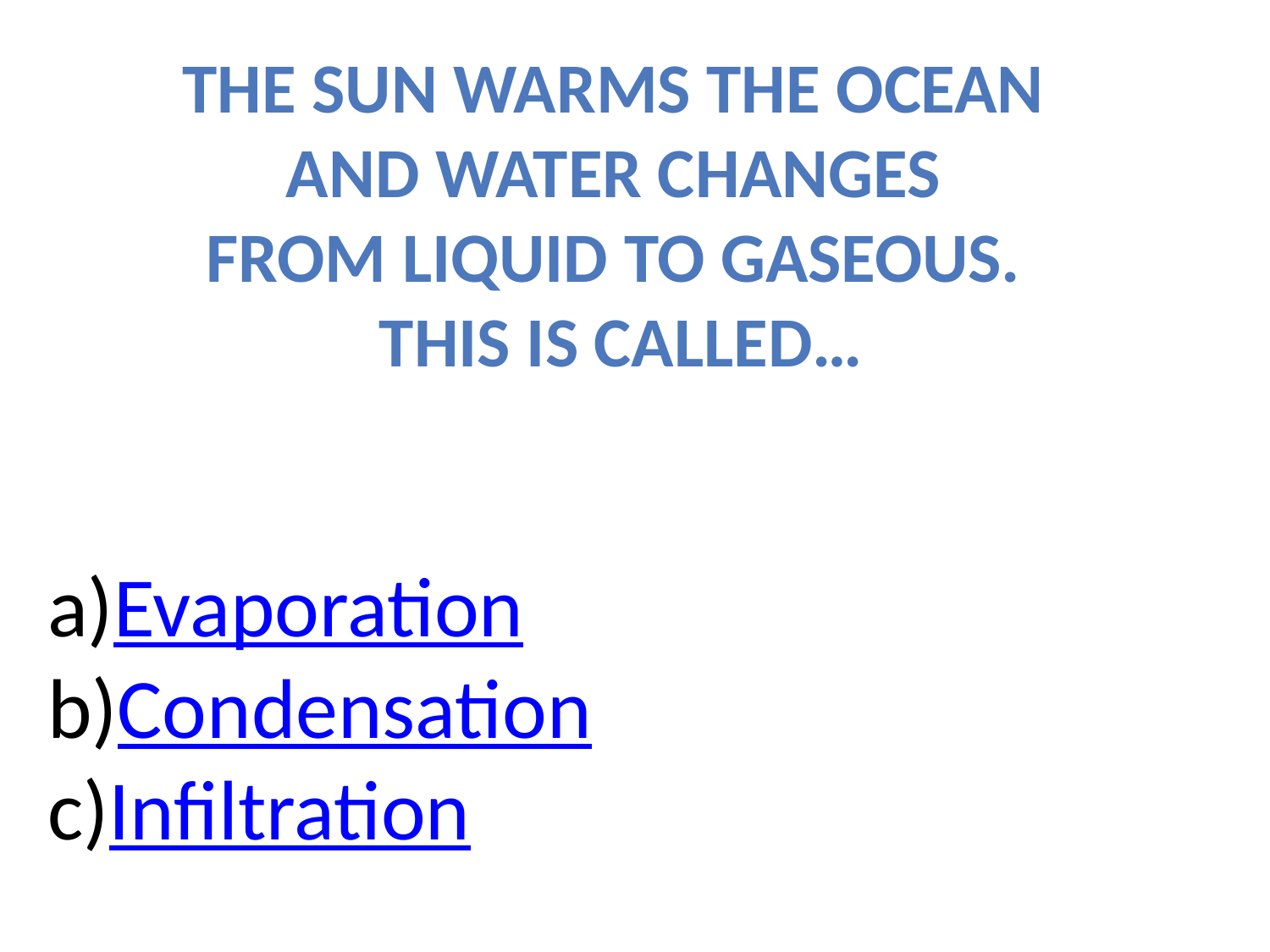

THE SUN WARMS THE OCEAN
AND WATER CHANGES
FROM LIQUID TO GASEOUS.
This Is called…
Evaporation
Condensation
Infiltration